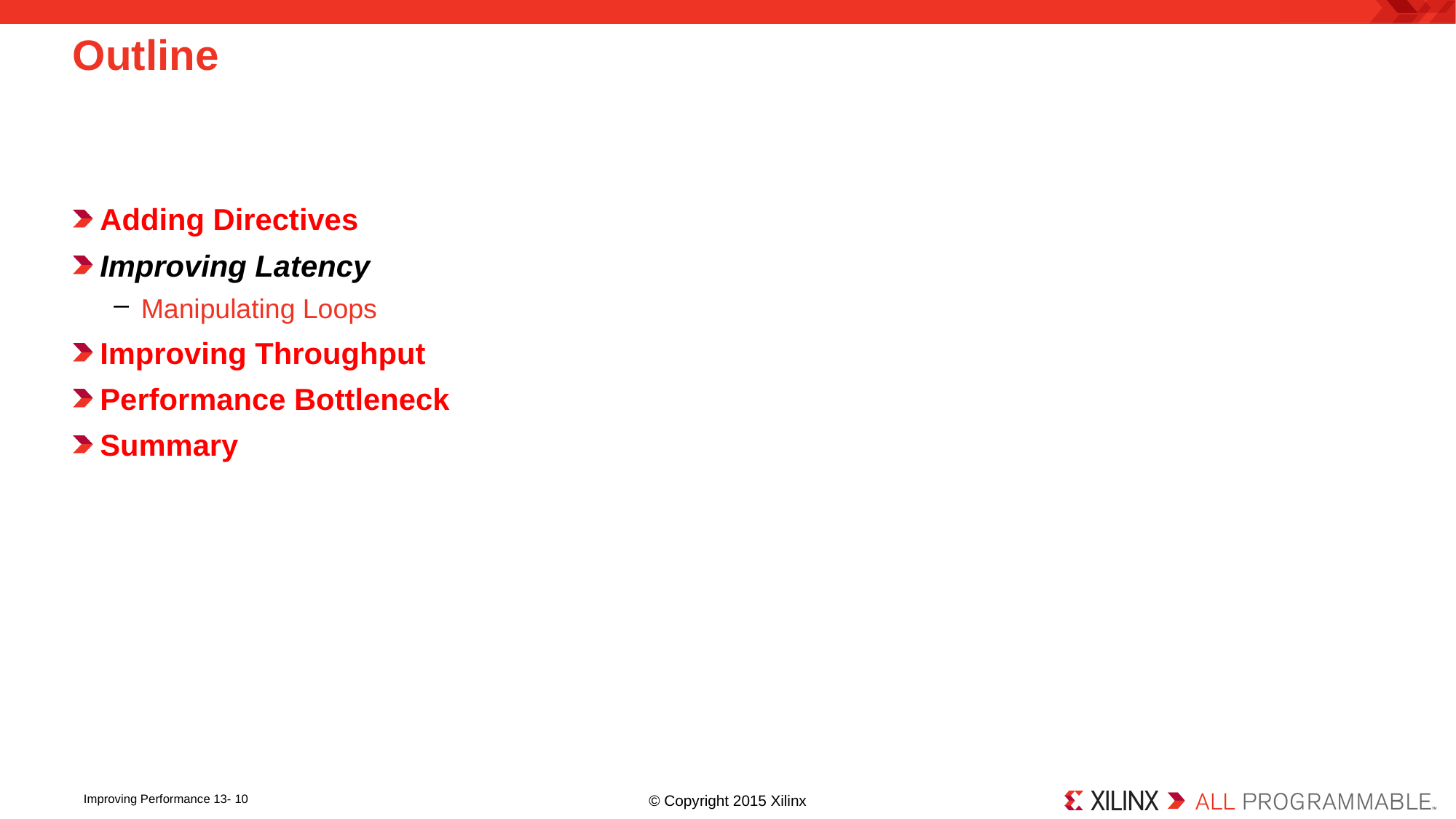

# Outline
Adding Directives
Improving Latency
Manipulating Loops
Improving Throughput
Performance Bottleneck
Summary
Improving Performance 13- 10
© Copyright 2015 Xilinx